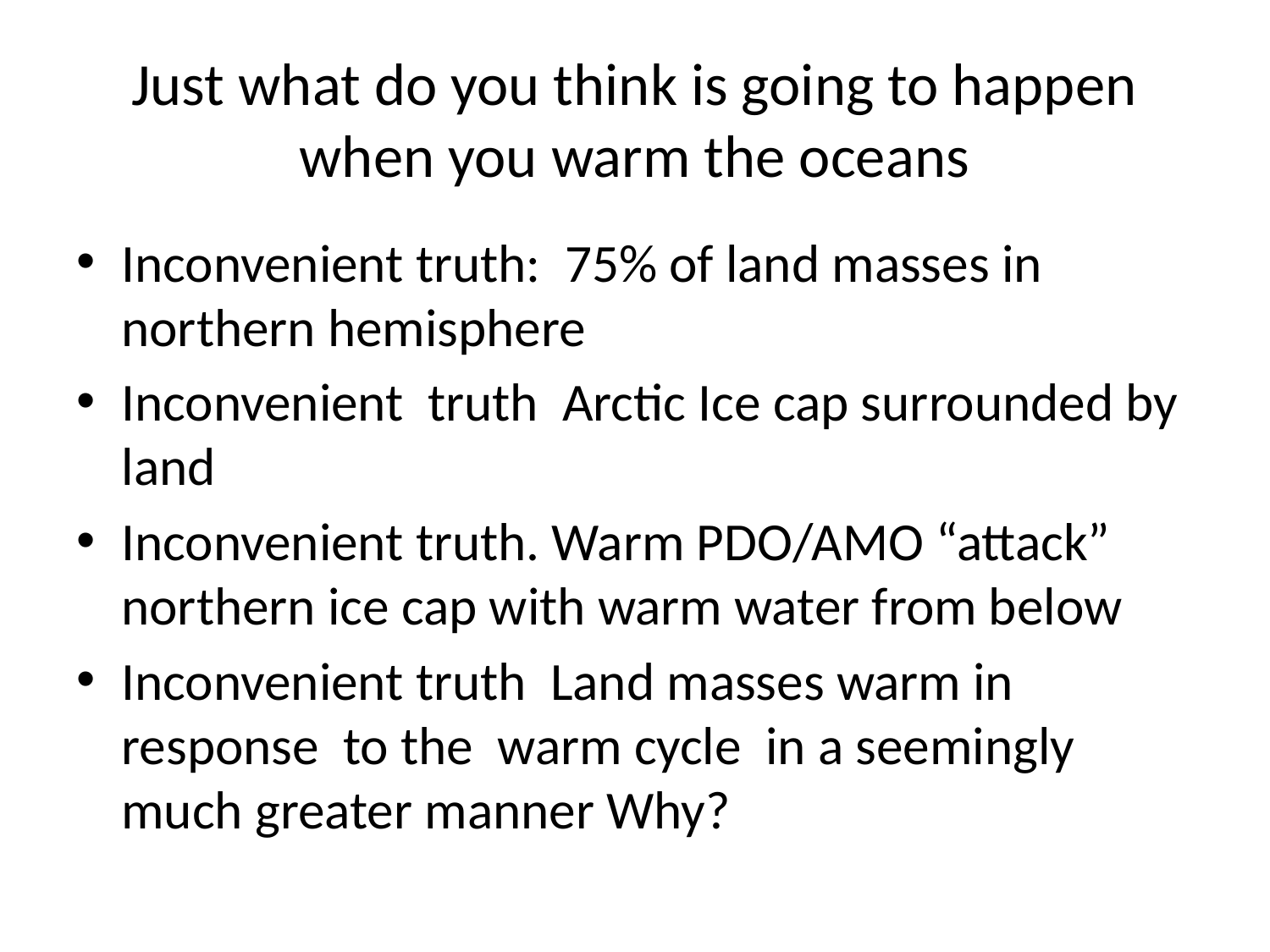

# Just what do you think is going to happen when you warm the oceans
Inconvenient truth:  75% of land masses in northern hemisphere
Inconvenient  truth  Arctic Ice cap surrounded by land
Inconvenient truth. Warm PDO/AMO “attack” northern ice cap with warm water from below
Inconvenient truth  Land masses warm in response  to the  warm cycle  in a seemingly much greater manner Why?